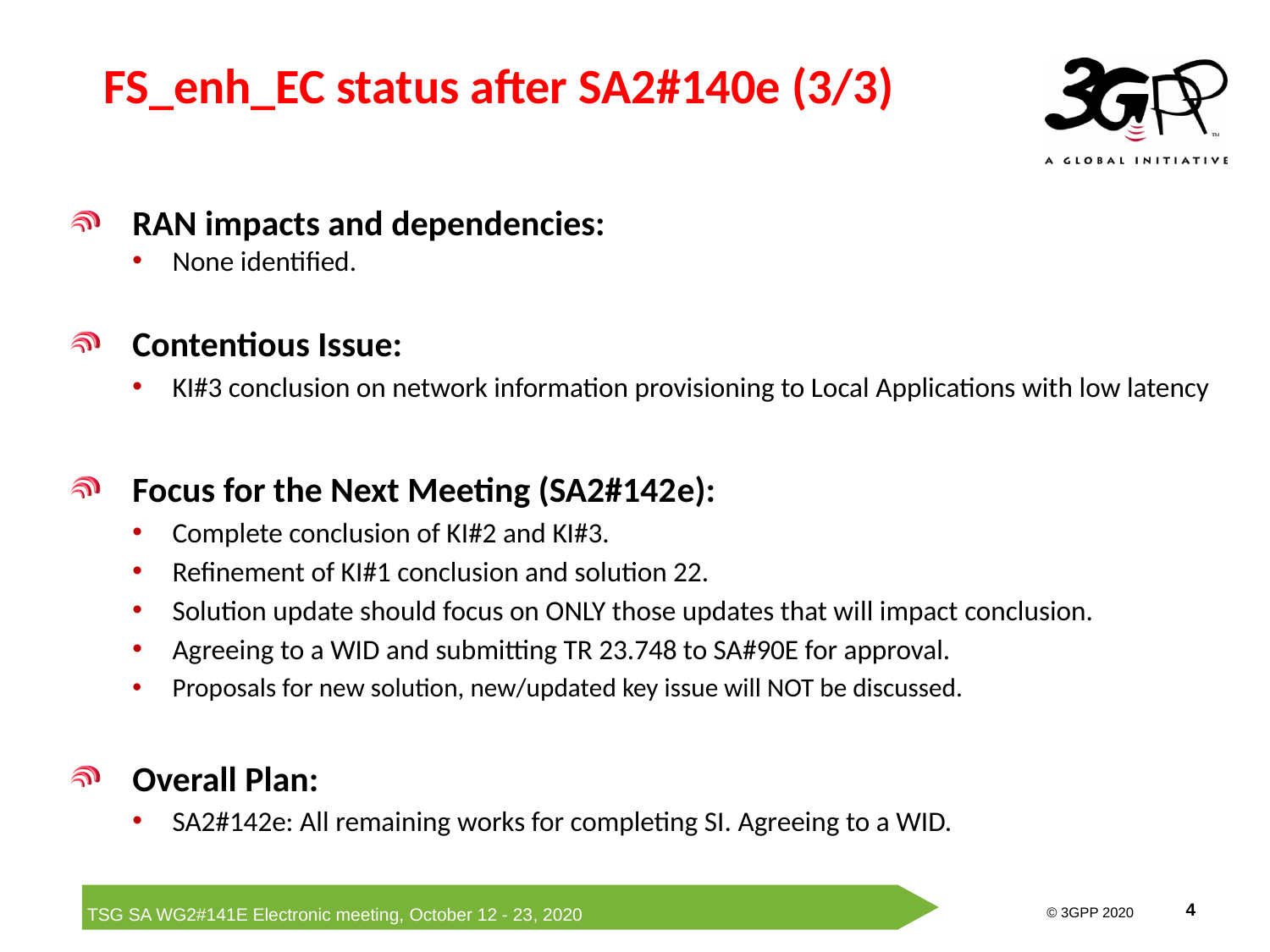

# FS_enh_EC status after SA2#140e (3/3)
RAN impacts and dependencies:
None identified.

Contentious Issue:
KI#3 conclusion on network information provisioning to Local Applications with low latency

Focus for the Next Meeting (SA2#142e):
Complete conclusion of KI#2 and KI#3.
Refinement of KI#1 conclusion and solution 22.
Solution update should focus on ONLY those updates that will impact conclusion.
Agreeing to a WID and submitting TR 23.748 to SA#90E for approval.
Proposals for new solution, new/updated key issue will NOT be discussed.

Overall Plan:
SA2#142e: All remaining works for completing SI. Agreeing to a WID.